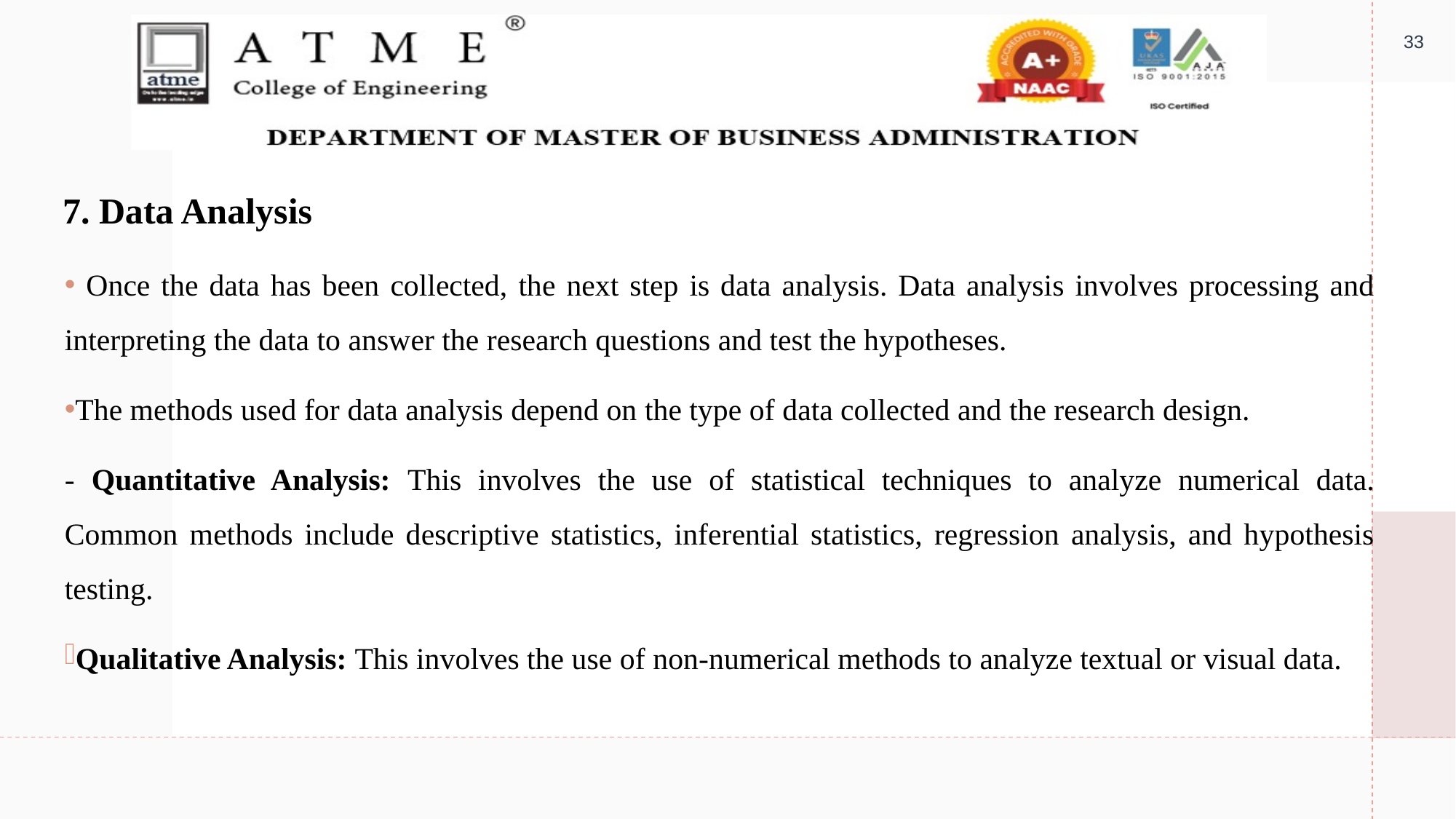

33
# 7. Data Analysis
 Once the data has been collected, the next step is data analysis. Data analysis involves processing and interpreting the data to answer the research questions and test the hypotheses.
The methods used for data analysis depend on the type of data collected and the research design.
- Quantitative Analysis: This involves the use of statistical techniques to analyze numerical data. Common methods include descriptive statistics, inferential statistics, regression analysis, and hypothesis testing.
Qualitative Analysis: This involves the use of non-numerical methods to analyze textual or visual data.